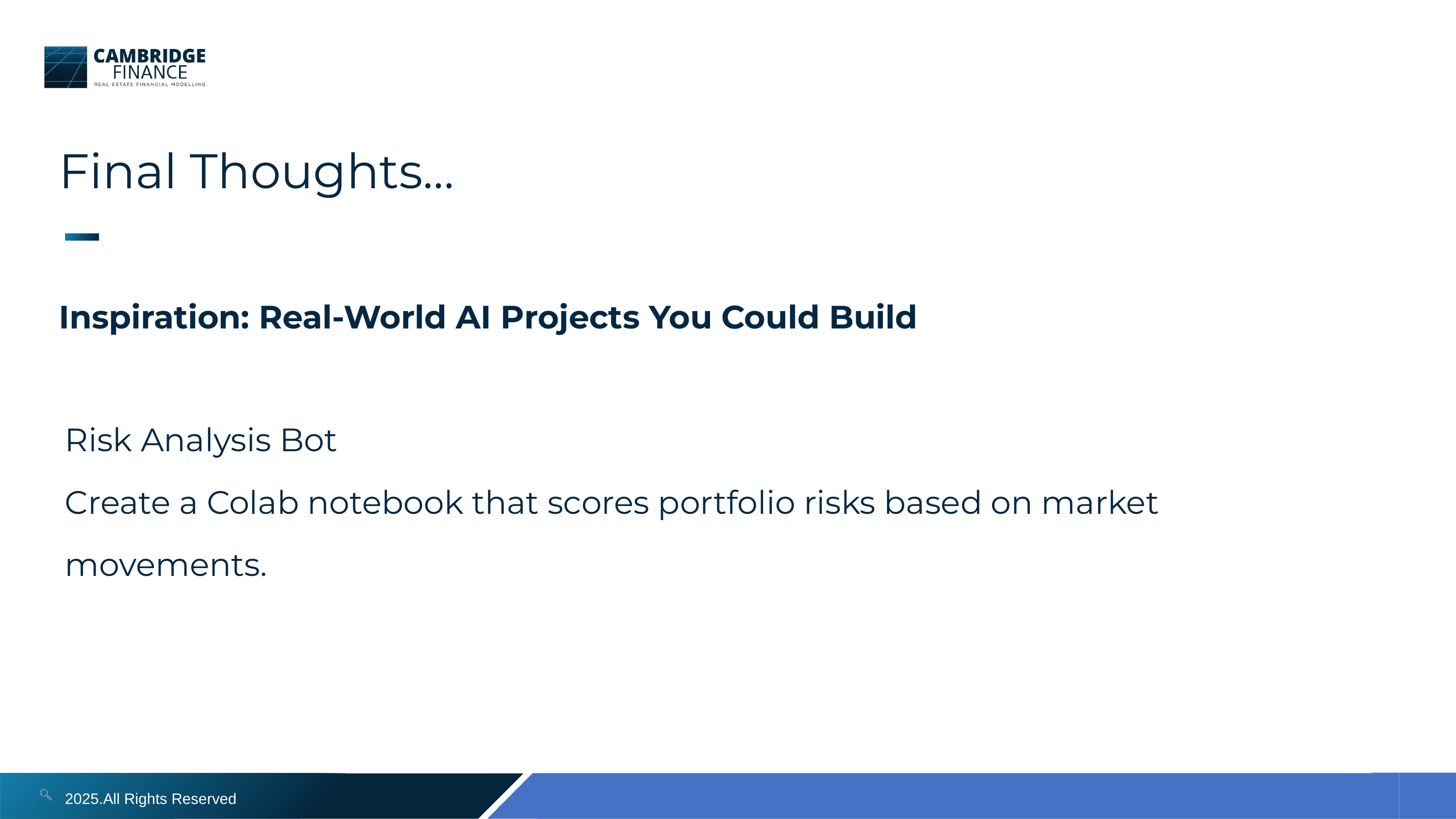

Final Thoughts…
Inspiration: Real-World AI Projects You Could Build

Risk Analysis Bot
Create a Colab notebook that scores portfolio risks based on market movements.

2025.All Rights Reserved